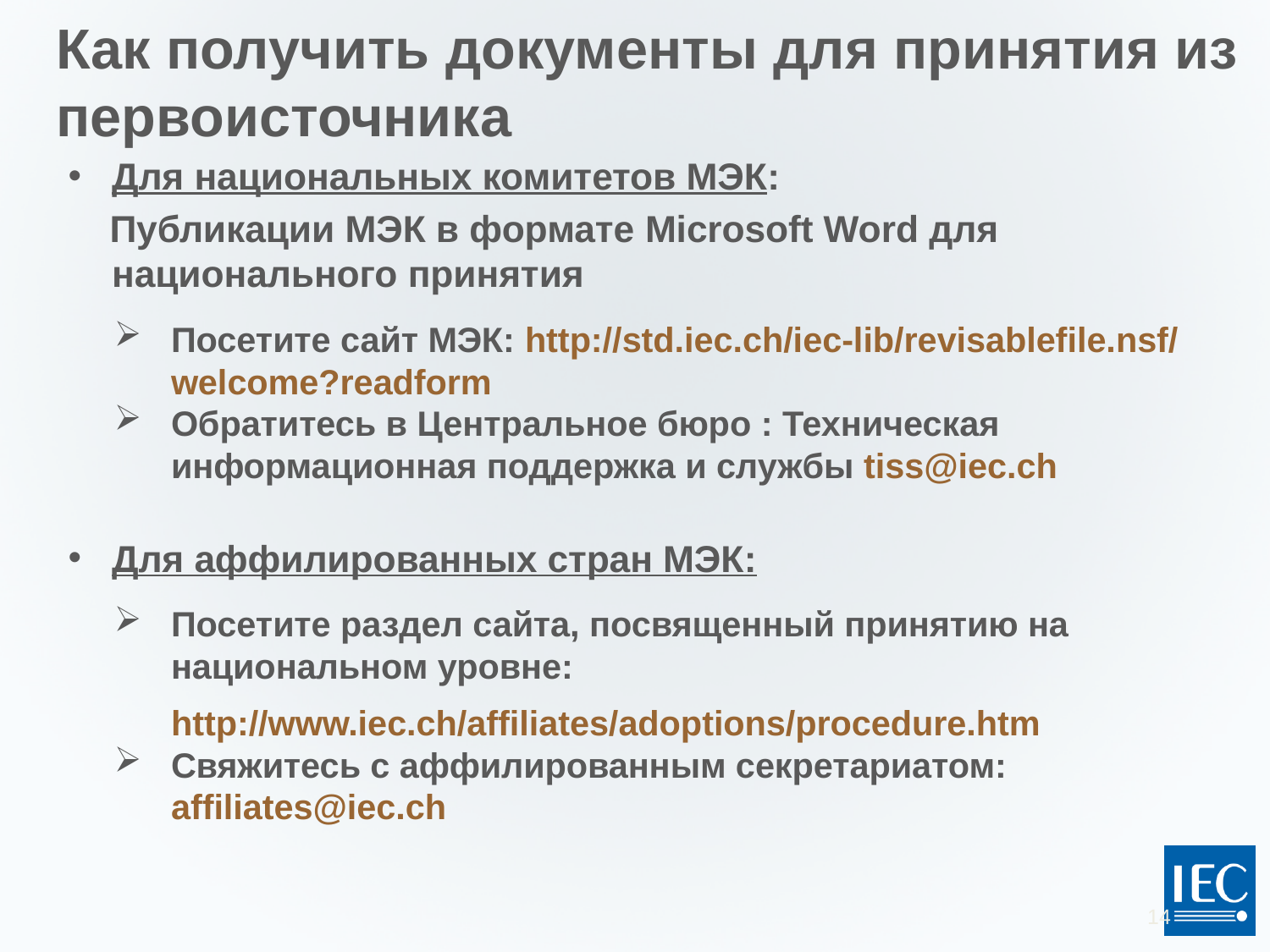

# Как получить документы для принятия из первоисточника
Для национальных комитетов МЭК:
    Публикации МЭК в формате Microsoft Word для национального принятия

Посетите сайт МЭК: http://std.iec.ch/iec-lib/revisablefile.nsf/
welcome?readform
Обратитесь в Центральное бюро : Техническая информационная поддержка и службы tiss@iec.ch

Для аффилированных стран МЭК:

Посетите раздел сайта, посвященный принятию на национальном уровне:

http://www.iec.ch/affiliates/adoptions/procedure.htm
Свяжитесь с аффилированным секретариатом: affiliates@iec.ch
14